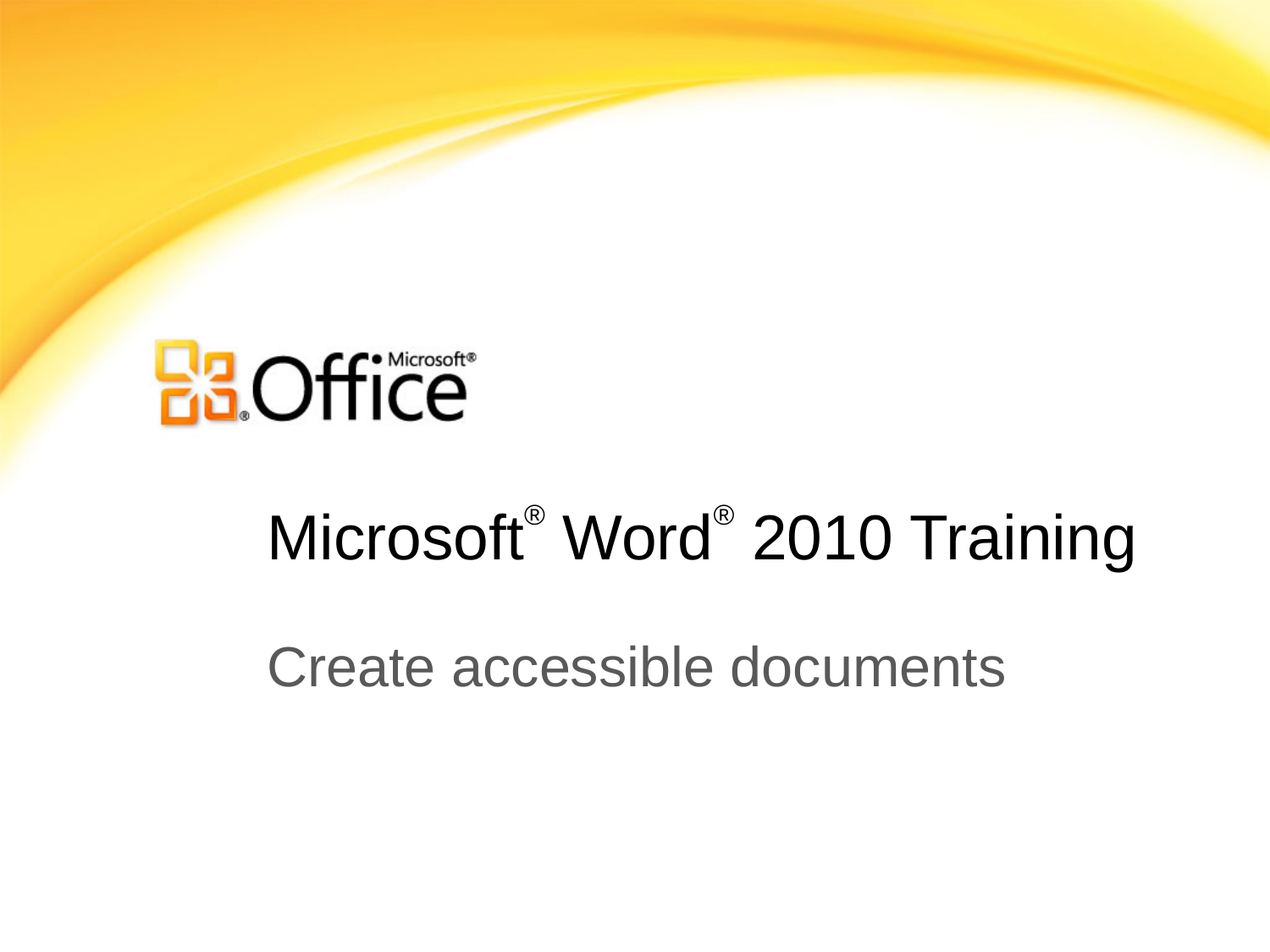

# Microsoft® Word® 2010 Training
Create accessible documents